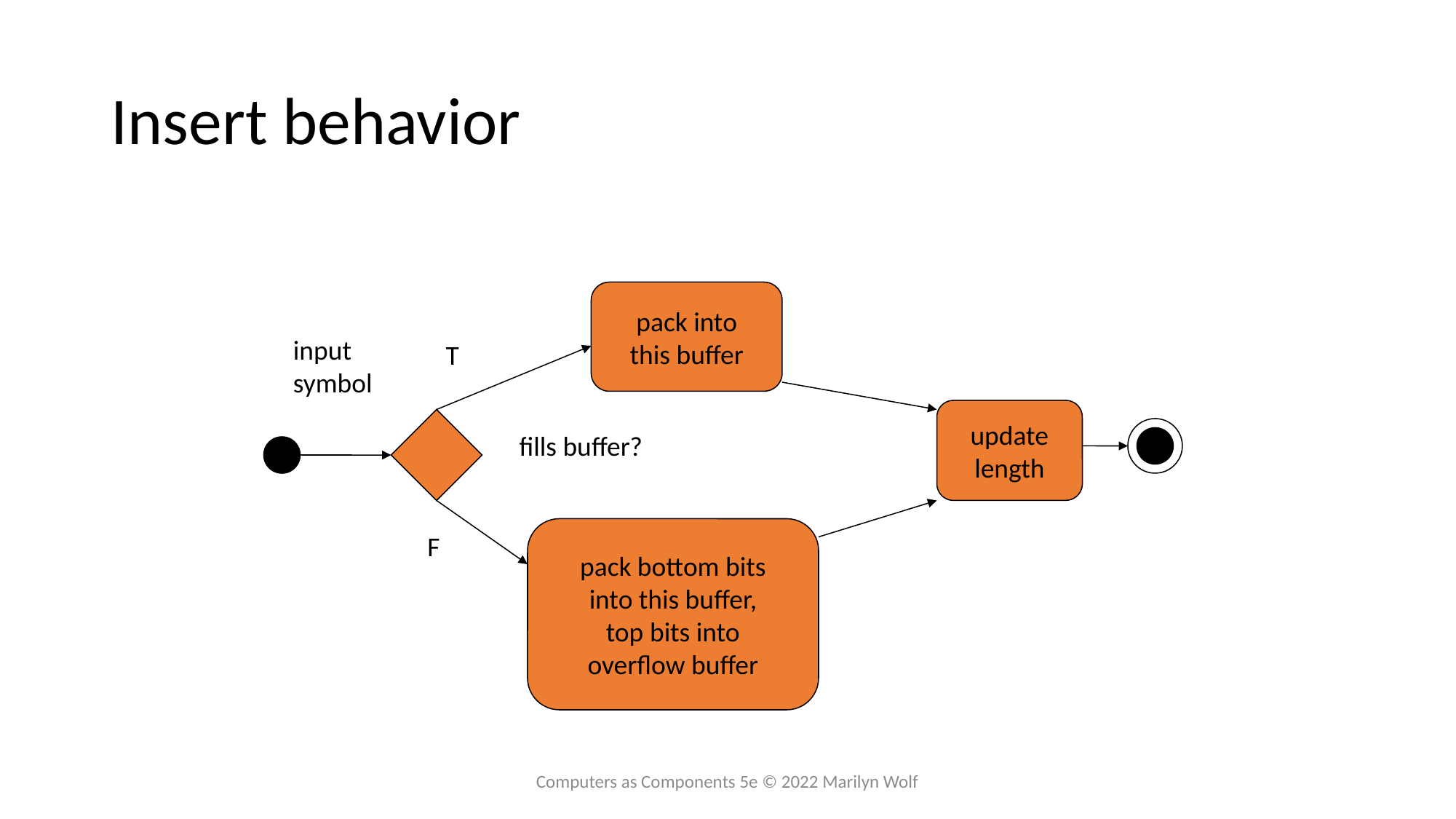

# Insert behavior
pack into
this buffer
input
symbol
T

update
length

fills buffer?

pack bottom bits
into this buffer,
top bits into
overflow buffer
F
Computers as Components 5e © 2022 Marilyn Wolf